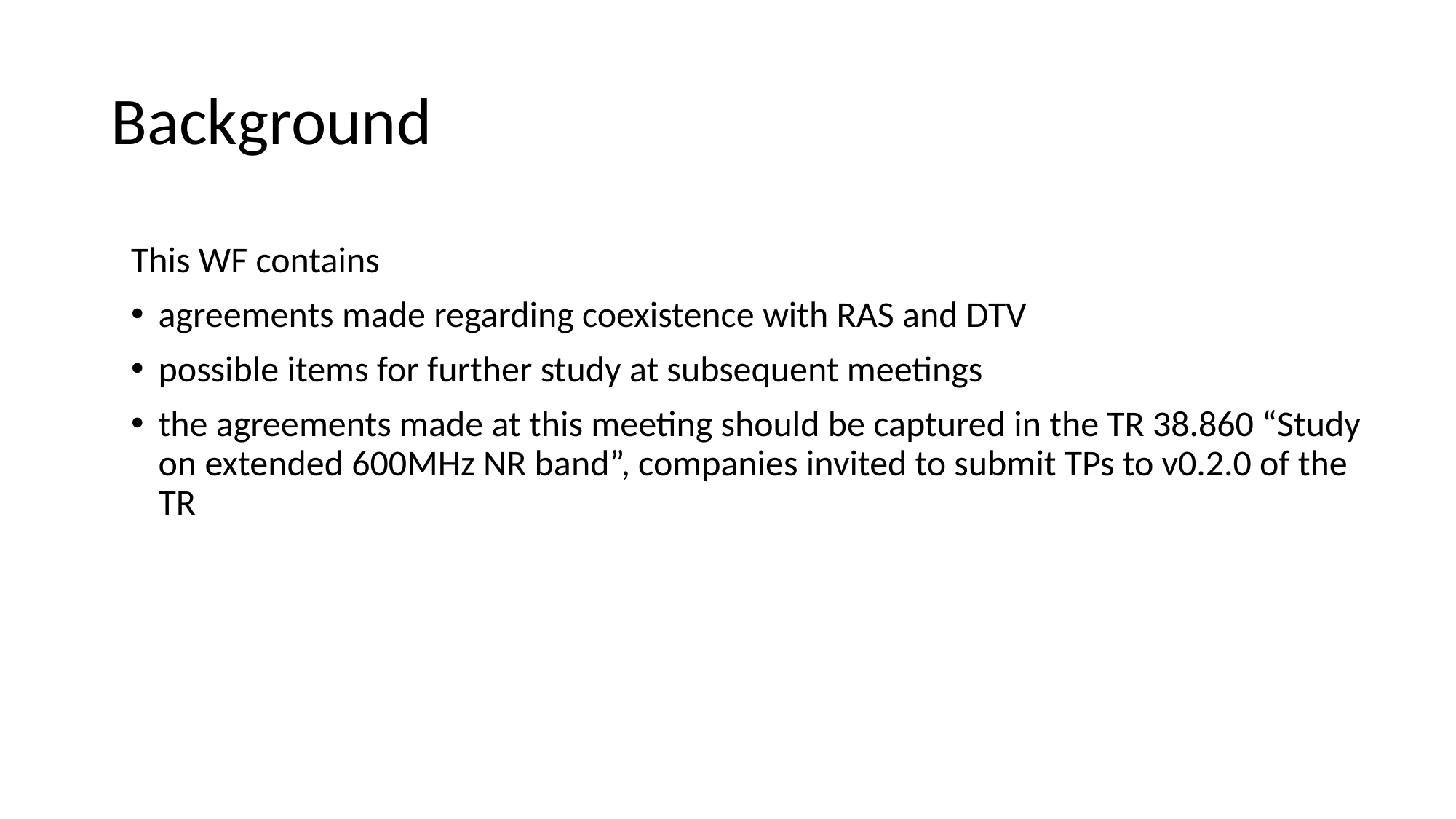

# Background

This WF contains
agreements made regarding coexistence with RAS and DTV
possible items for further study at subsequent meetings
the agreements made at this meeting should be captured in the TR 38.860 “Study on extended 600MHz NR band”, companies invited to submit TPs to v0.2.0 of the TR